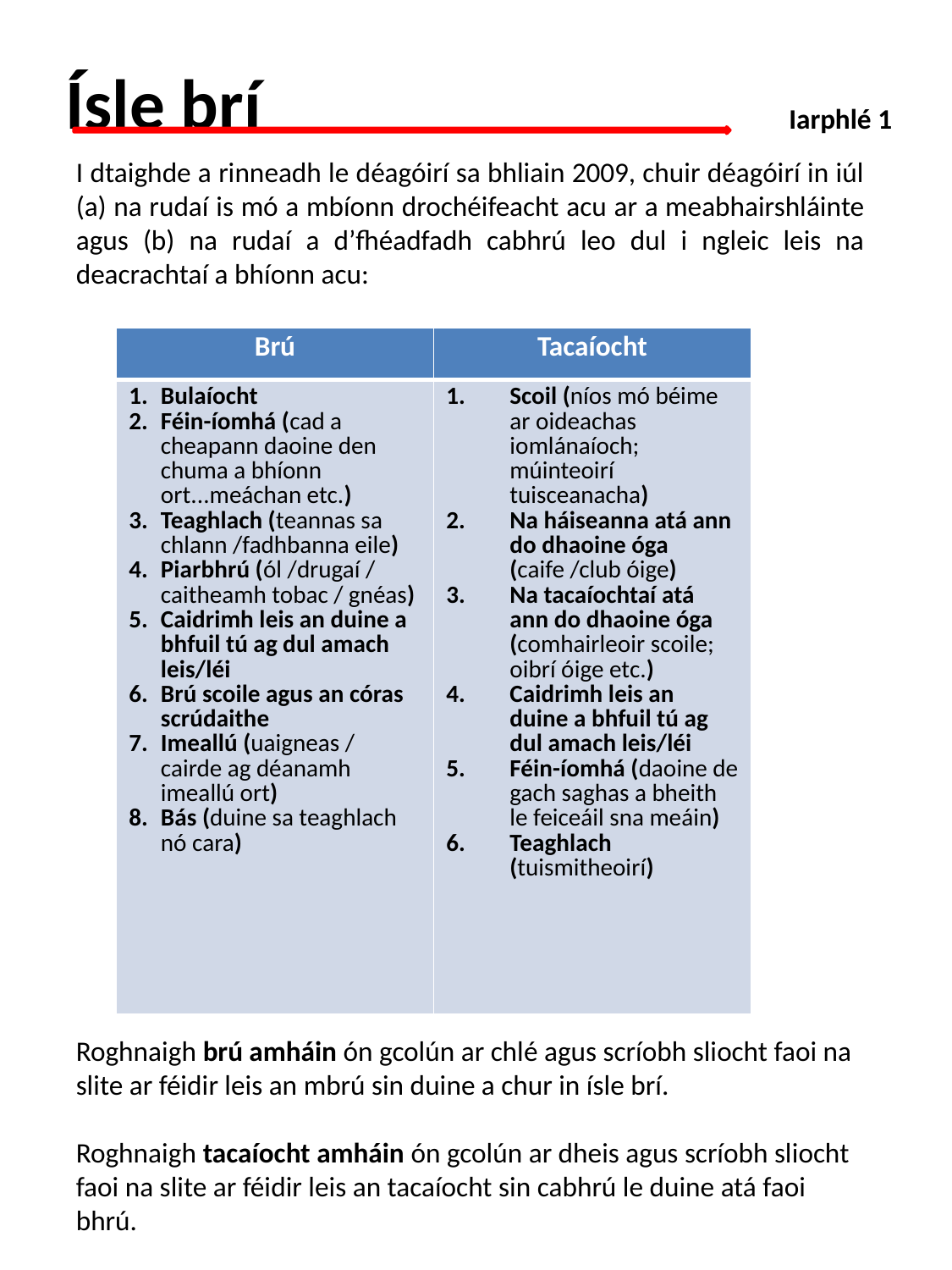

# Ísle brí			               Iarphlé 1

I dtaighde a rinneadh le déagóirí sa bhliain 2009, chuir déagóirí in iúl (a) na rudaí is mó a mbíonn drochéifeacht acu ar a meabhairshláinte agus (b) na rudaí a d’fhéadfadh cabhrú leo dul i ngleic leis na deacrachtaí a bhíonn acu:

Roghnaigh brú amháin ón gcolún ar chlé agus scríobh sliocht faoi na
slite ar féidir leis an mbrú sin duine a chur in ísle brí.

Roghnaigh tacaíocht amháin ón gcolún ar dheis agus scríobh sliocht
faoi na slite ar féidir leis an tacaíocht sin cabhrú le duine atá faoi
bhrú.

| Brú | Tacaíocht |
| --- | --- |
| Bulaíocht Féin-íomhá (cad a cheapann daoine den chuma a bhíonn ort...meáchan etc.) Teaghlach (teannas sa chlann /fadhbanna eile) Piarbhrú (ól /drugaí / caitheamh tobac / gnéas) Caidrimh leis an duine a bhfuil tú ag dul amach leis/léi Brú scoile agus an córas scrúdaithe Imeallú (uaigneas / cairde ag déanamh imeallú ort) Bás (duine sa teaghlach nó cara) | Scoil (níos mó béime ar oideachas iomlánaíoch; múinteoirí tuisceanacha) Na háiseanna atá ann do dhaoine óga (caife /club óige) Na tacaíochtaí atá ann do dhaoine óga (comhairleoir scoile; oibrí óige etc.) Caidrimh leis an duine a bhfuil tú ag dul amach leis/léi Féin-íomhá (daoine de gach saghas a bheith le feiceáil sna meáin) Teaghlach (tuismitheoirí) |